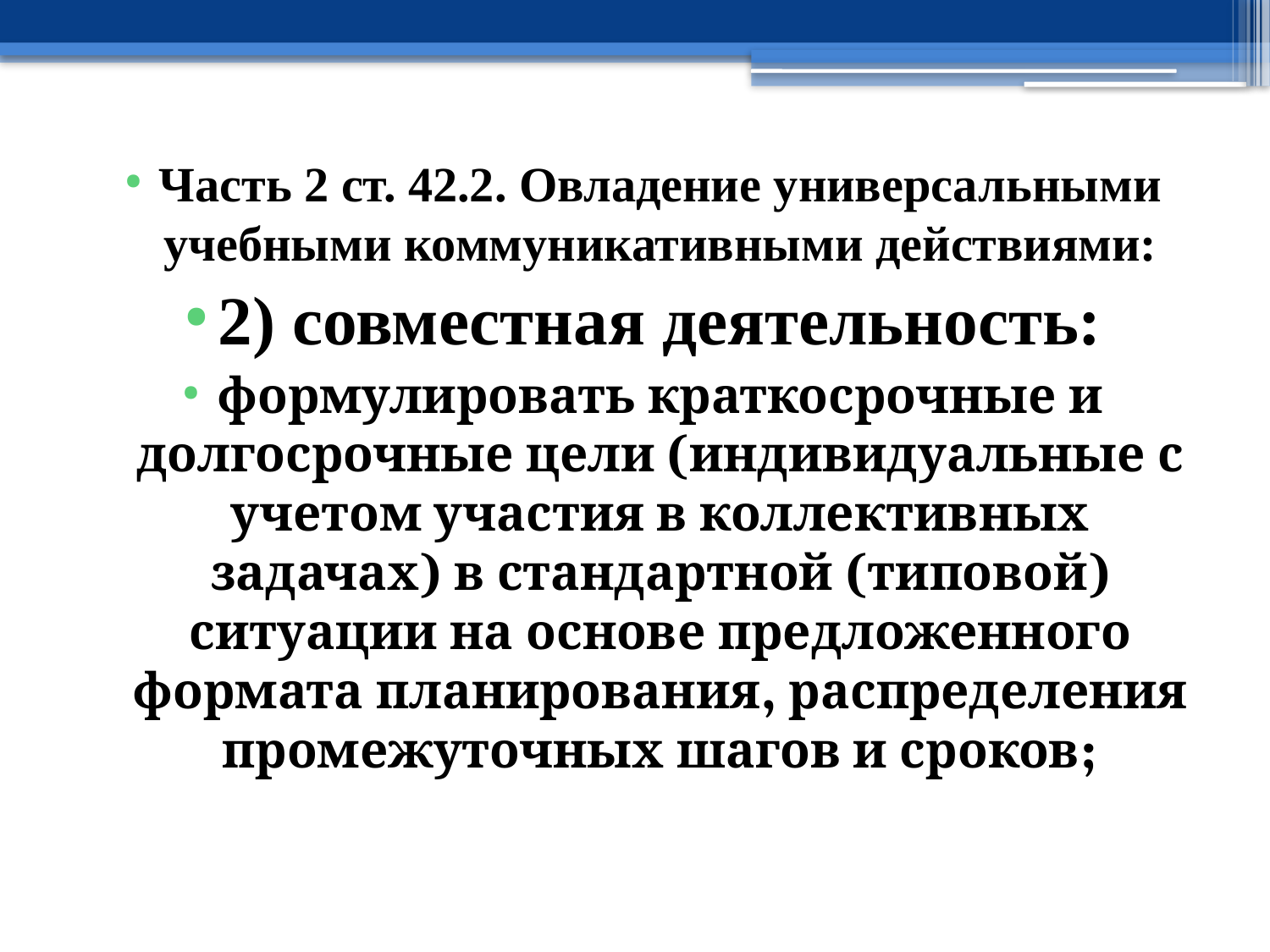

Часть 2 ст. 42.2. Овладение универсальными учебными коммуникативными действиями:
2) совместная деятельность:
формулировать краткосрочные и долгосрочные цели (индивидуальные с учетом участия в коллективных задачах) в стандартной (типовой) ситуации на основе предложенного формата планирования, распределения промежуточных шагов и сроков;

#